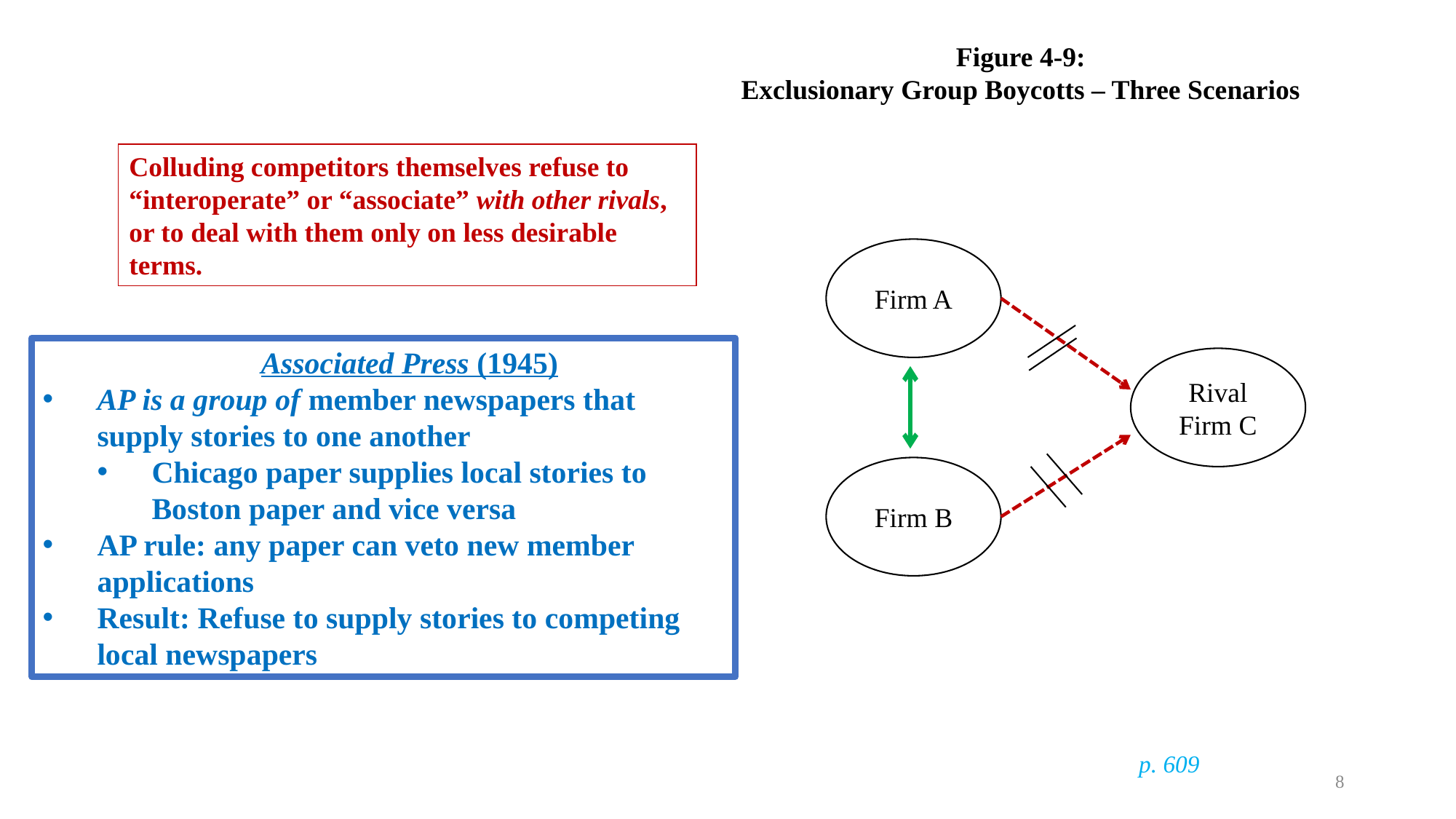

Figure 4-9:
Exclusionary Group Boycotts – Three Scenarios
Colluding competitors themselves refuse to “interoperate” or “associate” with other rivals, or to deal with them only on less desirable terms.

Firm A
		Associated Press (1945)
AP is a group of member newspapers that supply stories to one another
Chicago paper supplies local stories to Boston paper and vice versa
AP rule: any paper can veto new member applications
Result: Refuse to supply stories to competing local newspapers
Rival Firm C
Firm B
p. 609
8